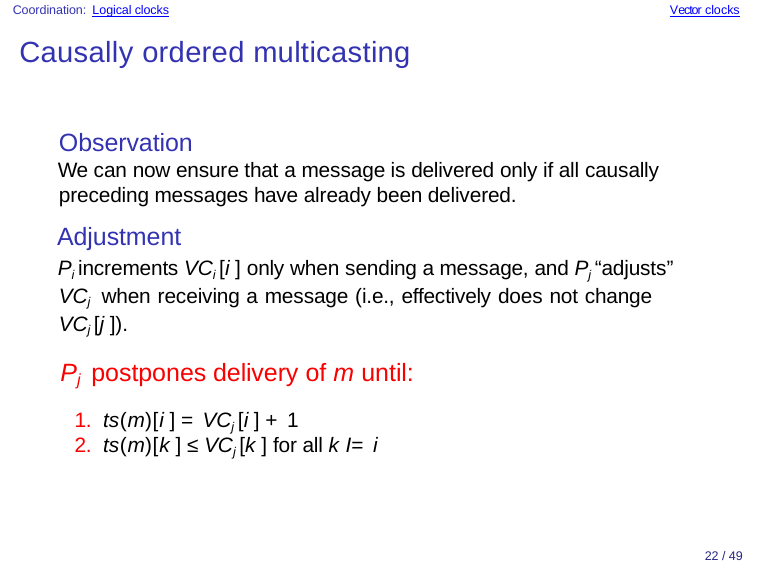

Coordination: Logical clocks
Vector clocks
Causally ordered multicasting

Observation
We can now ensure that a message is delivered only if all causally  preceding messages have already been delivered.
Adjustment
Pi increments VCi [i ] only when sending a message, and Pj “adjusts”  VCj when receiving a message (i.e., effectively does not change  VCj [j ]).
Pj postpones delivery of m until:
1.  ts(m)[i ] = VCj [i ] + 1
2.  ts(m)[k ] ≤ VCj [k ] for all k I= i
22 / 49